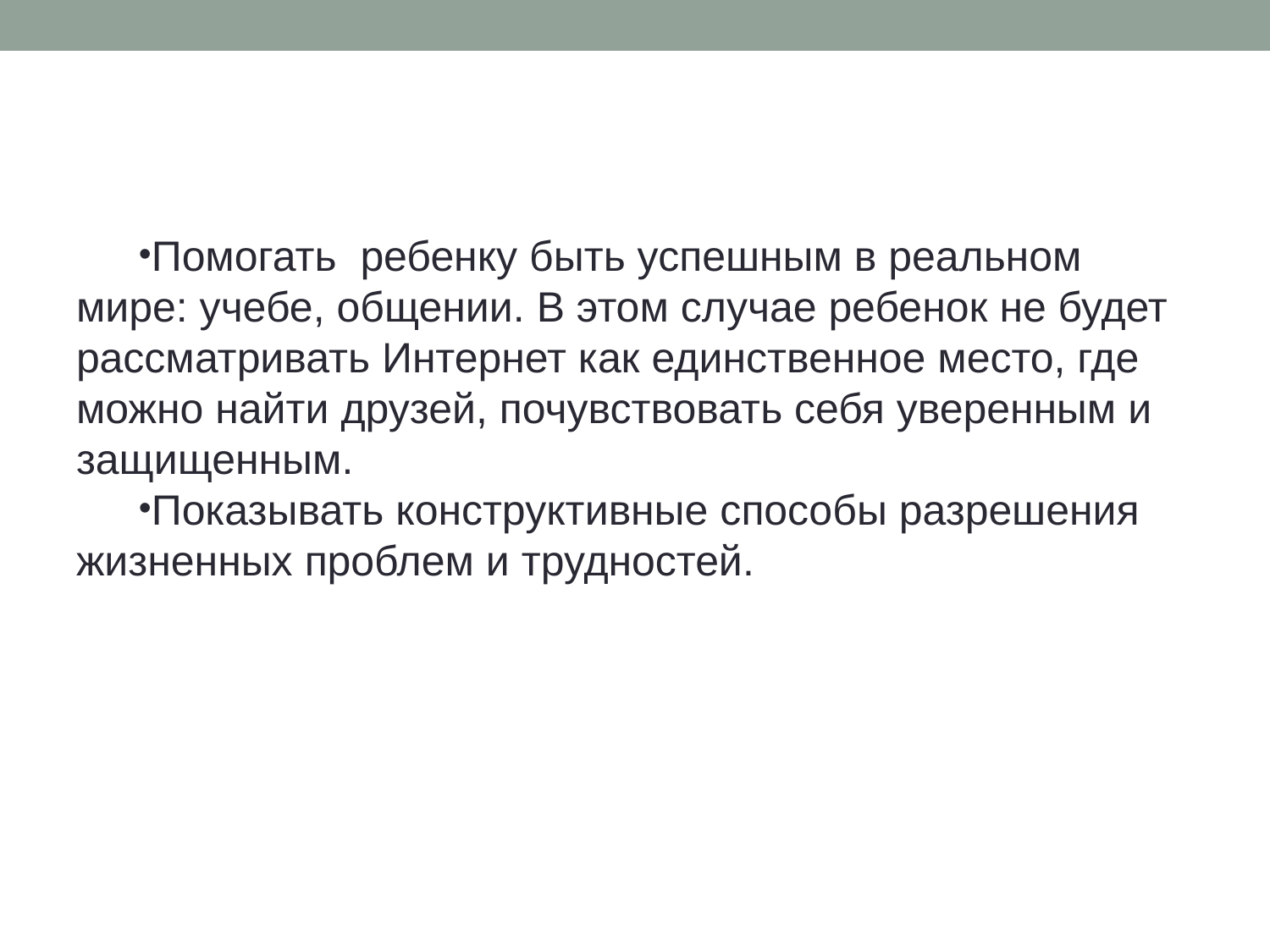

#
Помогать  ребенку быть успешным в реальном мире: учебе, общении. В этом случае ребенок не будет рассматривать Интернет как единственное место, где можно найти друзей, почувствовать себя уверенным и защищенным.
Показывать конструктивные способы разрешения жизненных проблем и трудностей.